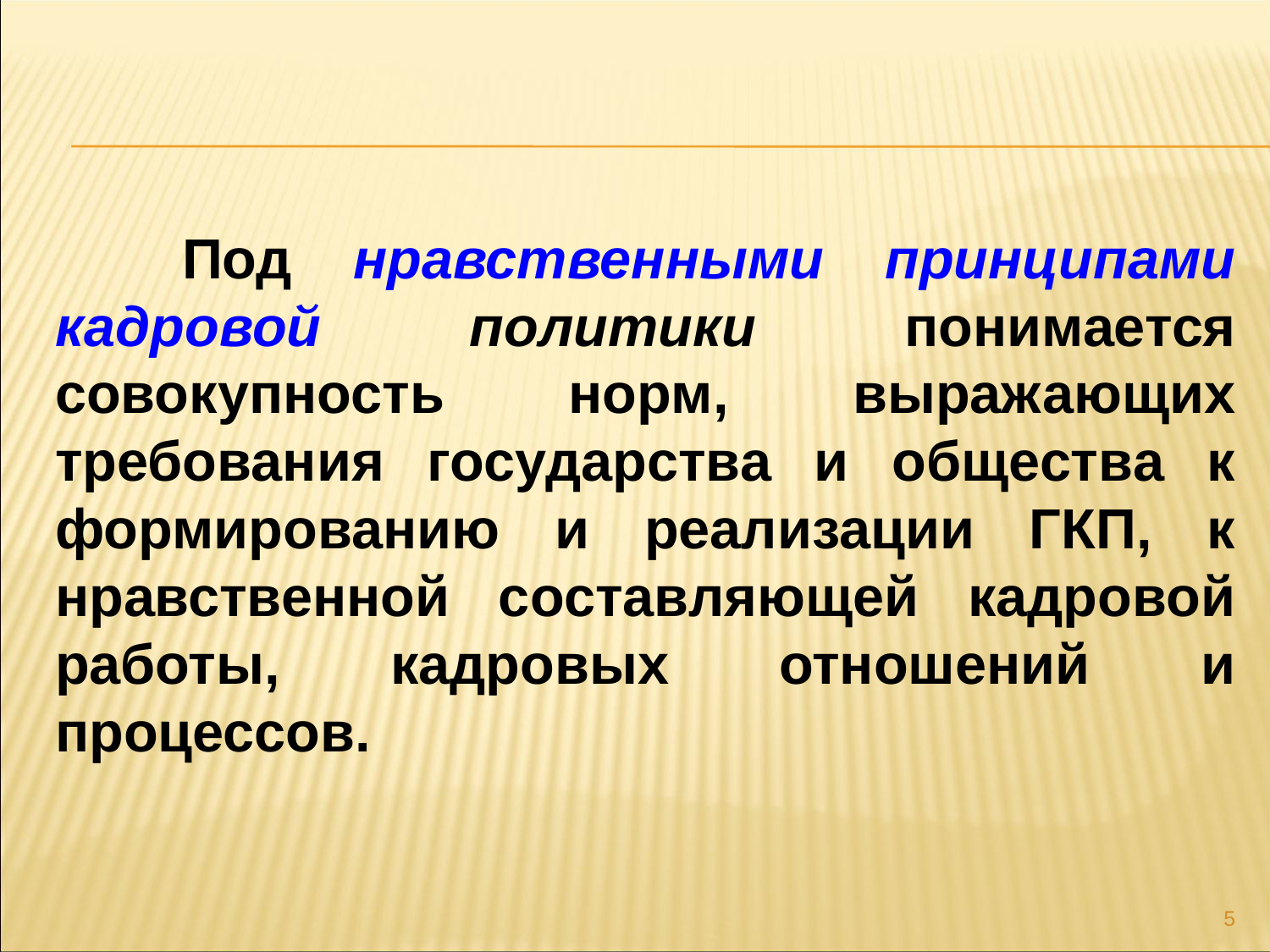

Под нравственными принципами кадровой политики понимается совокупность норм, выражающих требования государства и общества к формированию и реализации ГКП, к нравственной составляющей кадровой работы, кадровых отношений и процессов.

5